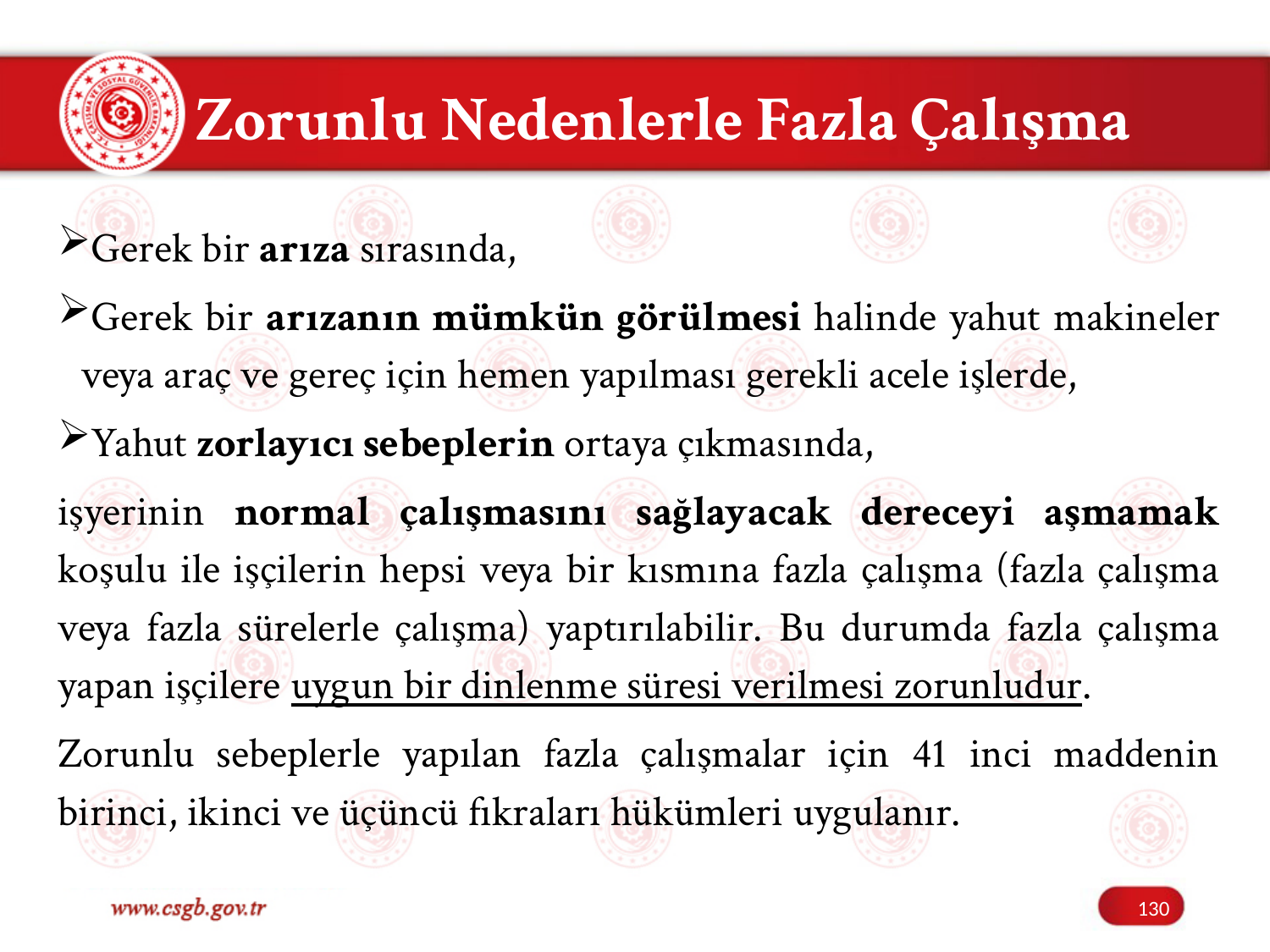

# Zorunlu Nedenlerle Fazla Çalışma
Gerek bir arıza sırasında,
Gerek bir arızanın mümkün görülmesi halinde yahut makineler veya araç ve gereç için hemen yapılması gerekli acele işlerde,
Yahut zorlayıcı sebeplerin ortaya çıkmasında,
işyerinin normal çalışmasını sağlayacak dereceyi aşmamak koşulu ile işçilerin hepsi veya bir kısmına fazla çalışma (fazla çalışma veya fazla sürelerle çalışma) yaptırılabilir. Bu durumda fazla çalışma yapan işçilere uygun bir dinlenme süresi verilmesi zorunludur.
Zorunlu sebeplerle yapılan fazla çalışmalar için 41 inci maddenin birinci, ikinci ve üçüncü fıkraları hükümleri uygulanır.

130